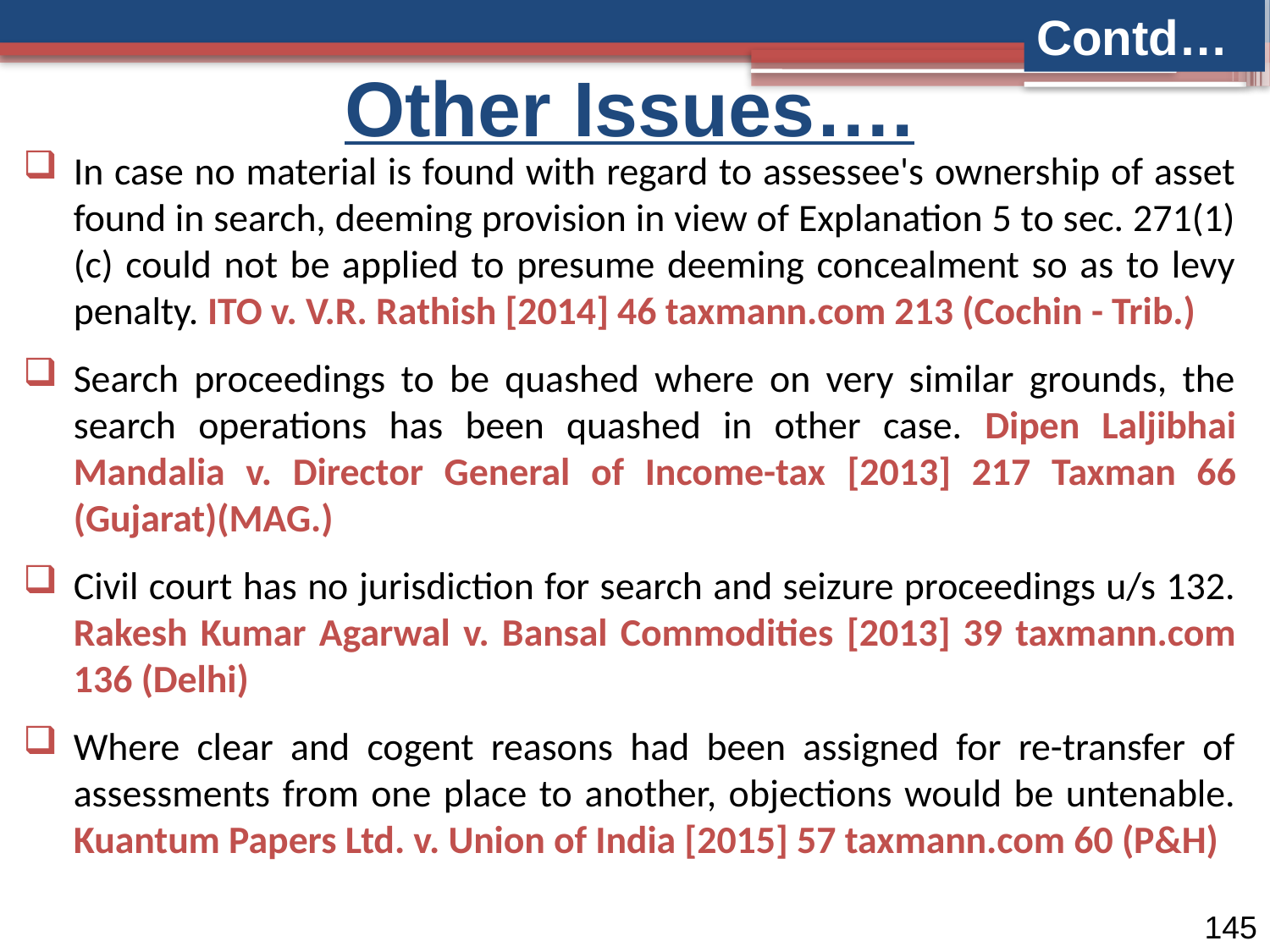

Contd…
Other Issues….
In case no material is found with regard to assessee's ownership of asset found in search, deeming provision in view of Explanation 5 to sec. 271(1)(c) could not be applied to presume deeming concealment so as to levy penalty. ITO v. V.R. Rathish [2014] 46 taxmann.com 213 (Cochin - Trib.)
Search proceedings to be quashed where on very similar grounds, the search operations has been quashed in other case. Dipen Laljibhai Mandalia v. Director General of Income-tax [2013] 217 Taxman 66 (Gujarat)(MAG.)
Civil court has no jurisdiction for search and seizure proceedings u/s 132. Rakesh Kumar Agarwal v. Bansal Commodities [2013] 39 taxmann.com 136 (Delhi)
Where clear and cogent reasons had been assigned for re-transfer of assessments from one place to another, objections would be untenable. Kuantum Papers Ltd. v. Union of India [2015] 57 taxmann.com 60 (P&H)
145